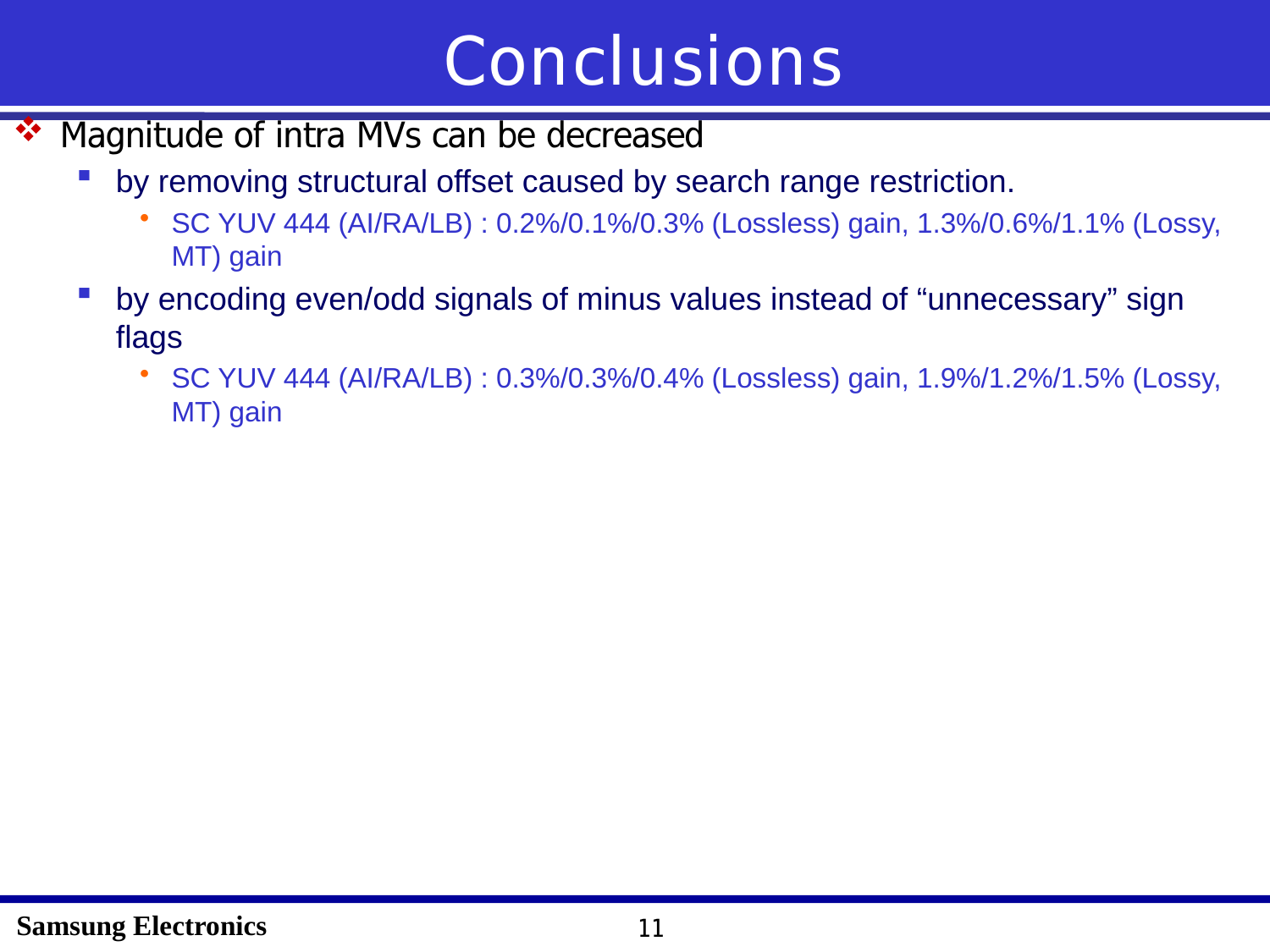

# Conclusions
Magnitude of intra MVs can be decreased
by removing structural offset caused by search range restriction.
SC YUV 444 (AI/RA/LB) : 0.2%/0.1%/0.3% (Lossless) gain, 1.3%/0.6%/1.1% (Lossy, MT) gain
by encoding even/odd signals of minus values instead of “unnecessary” sign flags
SC YUV 444 (AI/RA/LB) : 0.3%/0.3%/0.4% (Lossless) gain, 1.9%/1.2%/1.5% (Lossy, MT) gain

11